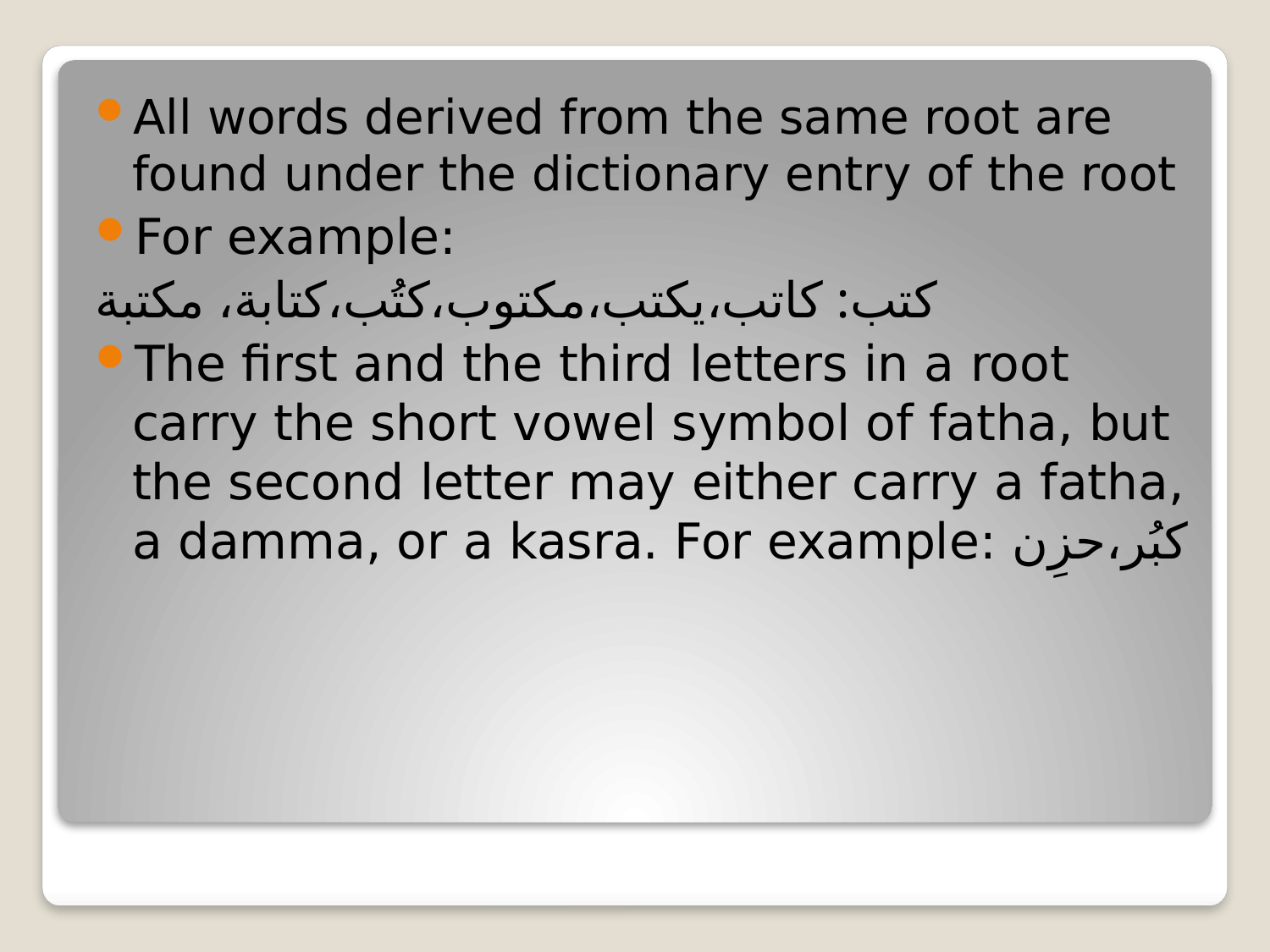

All words derived from the same root are found under the dictionary entry of the root
For example:
كتب: كاتب،يكتب،مكتوب،كتُب،كتابة، مكتبة
The first and the third letters in a root carry the short vowel symbol of fatha, but the second letter may either carry a fatha, a damma, or a kasra. For example: كبُر،حزِن